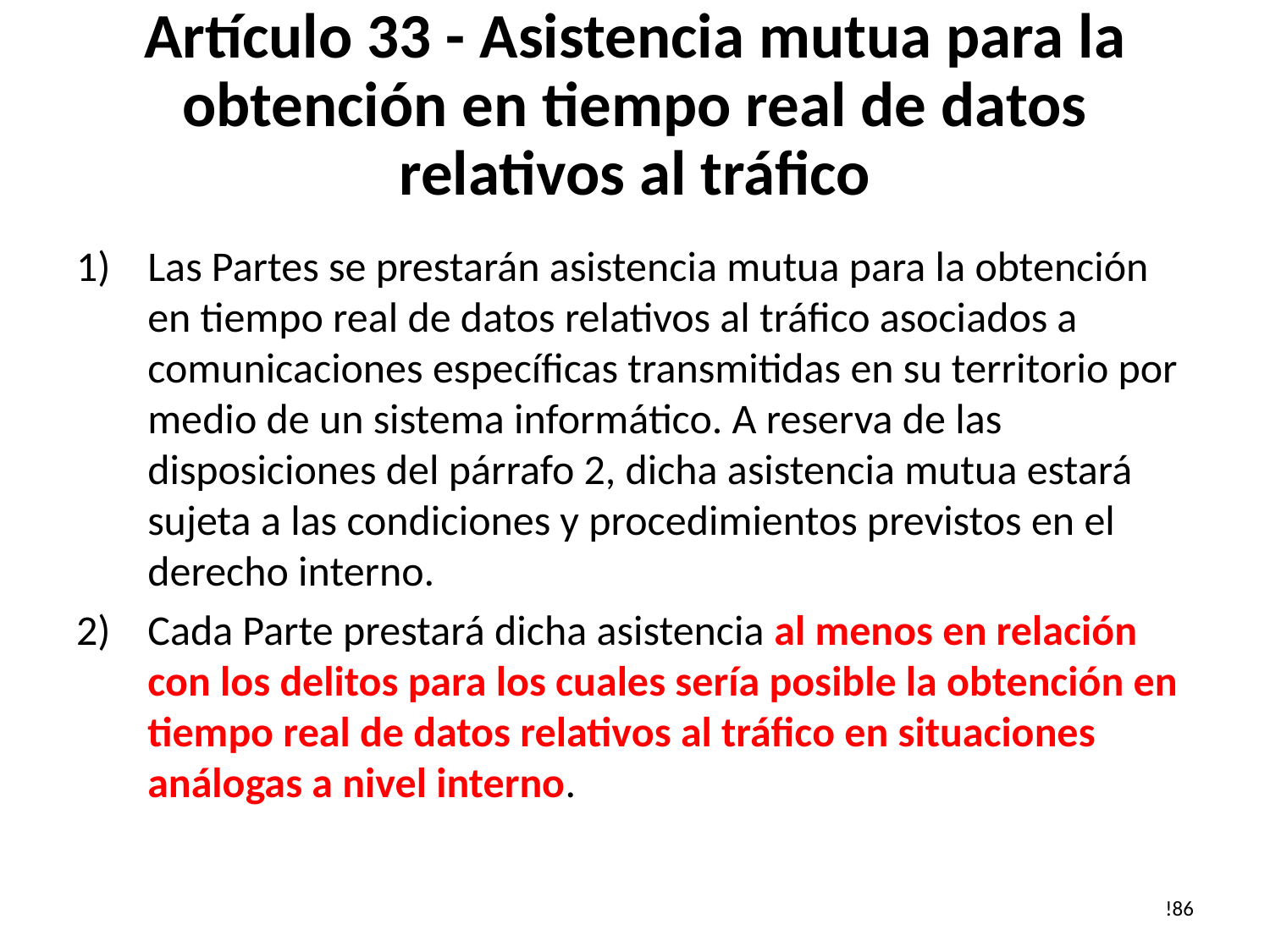

# Artículo 33 - Asistencia mutua para la obtención en tiempo real de datos relativos al tráfico
Las Partes se prestarán asistencia mutua para la obtención en tiempo real de datos relativos al tráfico asociados a comunicaciones específicas transmitidas en su territorio por medio de un sistema informático. A reserva de las disposiciones del párrafo 2, dicha asistencia mutua estará sujeta a las condiciones y procedimientos previstos en el derecho interno.
Cada Parte prestará dicha asistencia al menos en relación con los delitos para los cuales sería posible la obtención en tiempo real de datos relativos al tráfico en situaciones análogas a nivel interno.
!86